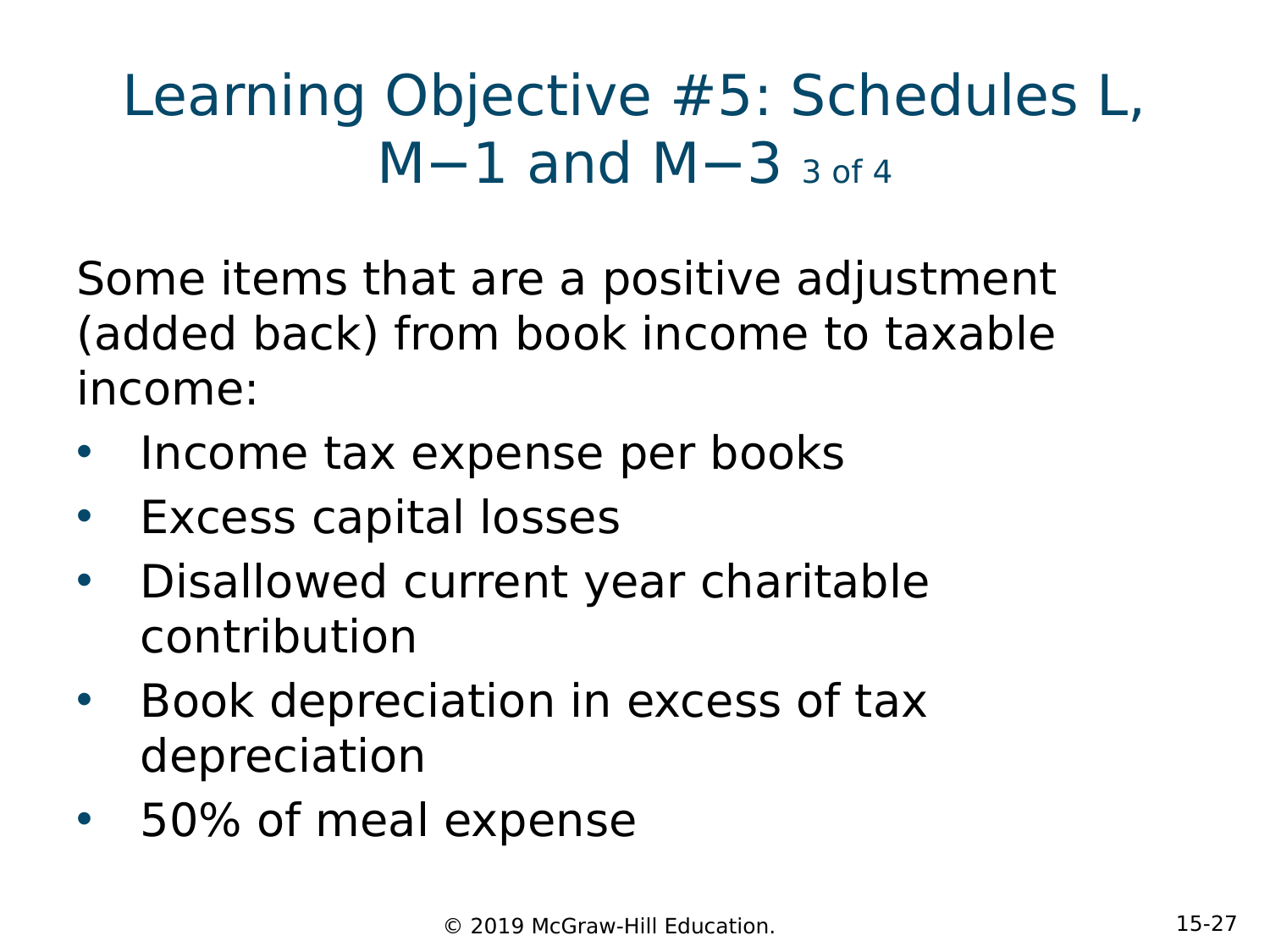

# Learning Objective #5: Schedules L, M−1 and M−3 3 of 4
Some items that are a positive adjustment (added back) from book income to taxable income:
Income tax expense per books
Excess capital losses
Disallowed current year charitable contribution
Book depreciation in excess of tax depreciation
50% of meal expense